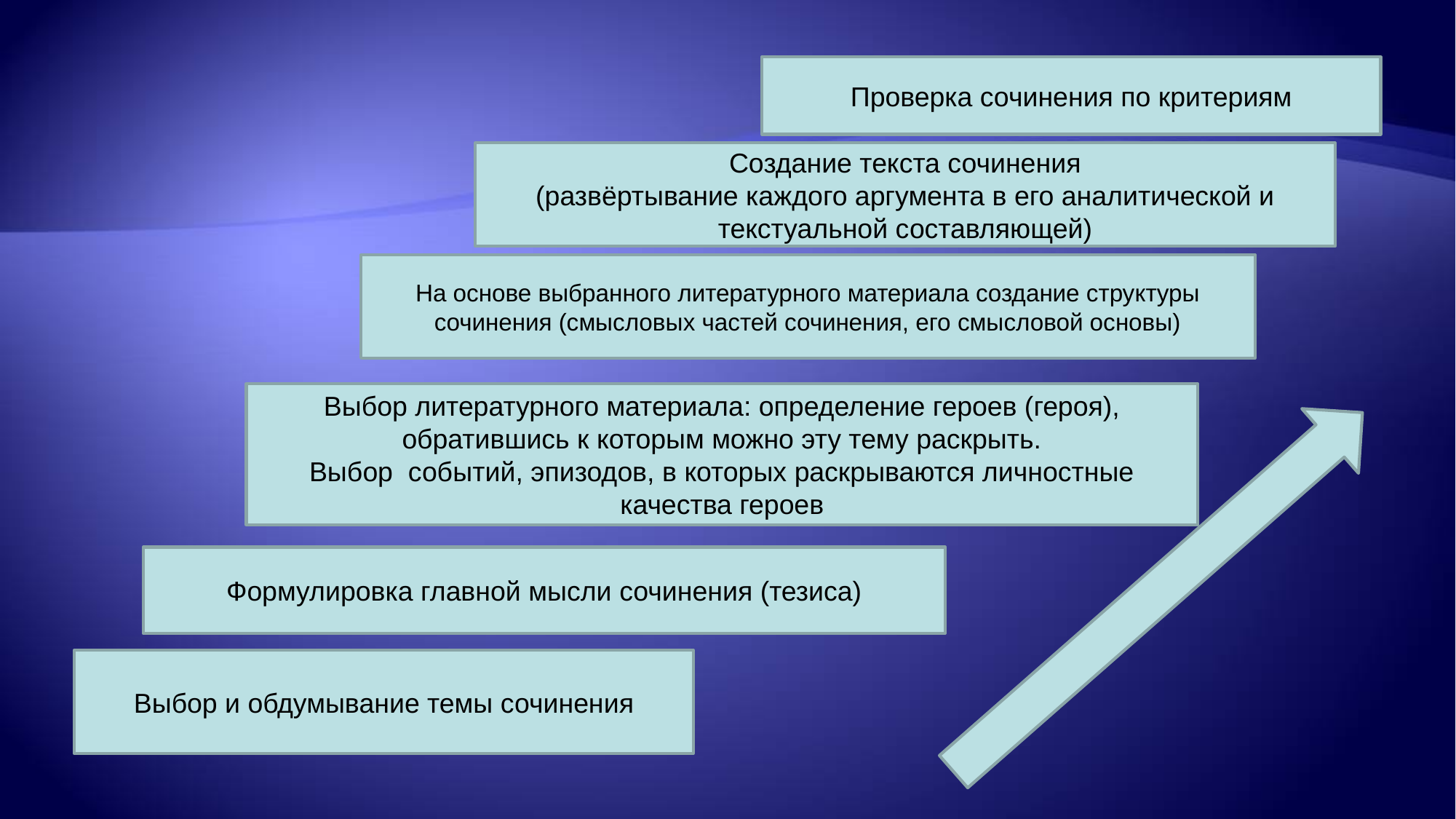

Проверка сочинения по критериям
Создание текста сочинения
(развёртывание каждого аргумента в его аналитической и текстуальной составляющей)
На основе выбранного литературного материала создание структуры сочинения (смысловых частей сочинения, его смысловой основы)
Выбор литературного материала: определение героев (героя), обратившись к которым можно эту тему раскрыть.
Выбор  событий, эпизодов, в которых раскрываются личностные качества героев
Формулировка главной мысли сочинения (тезиса)

Выбор и обдумывание темы сочинения